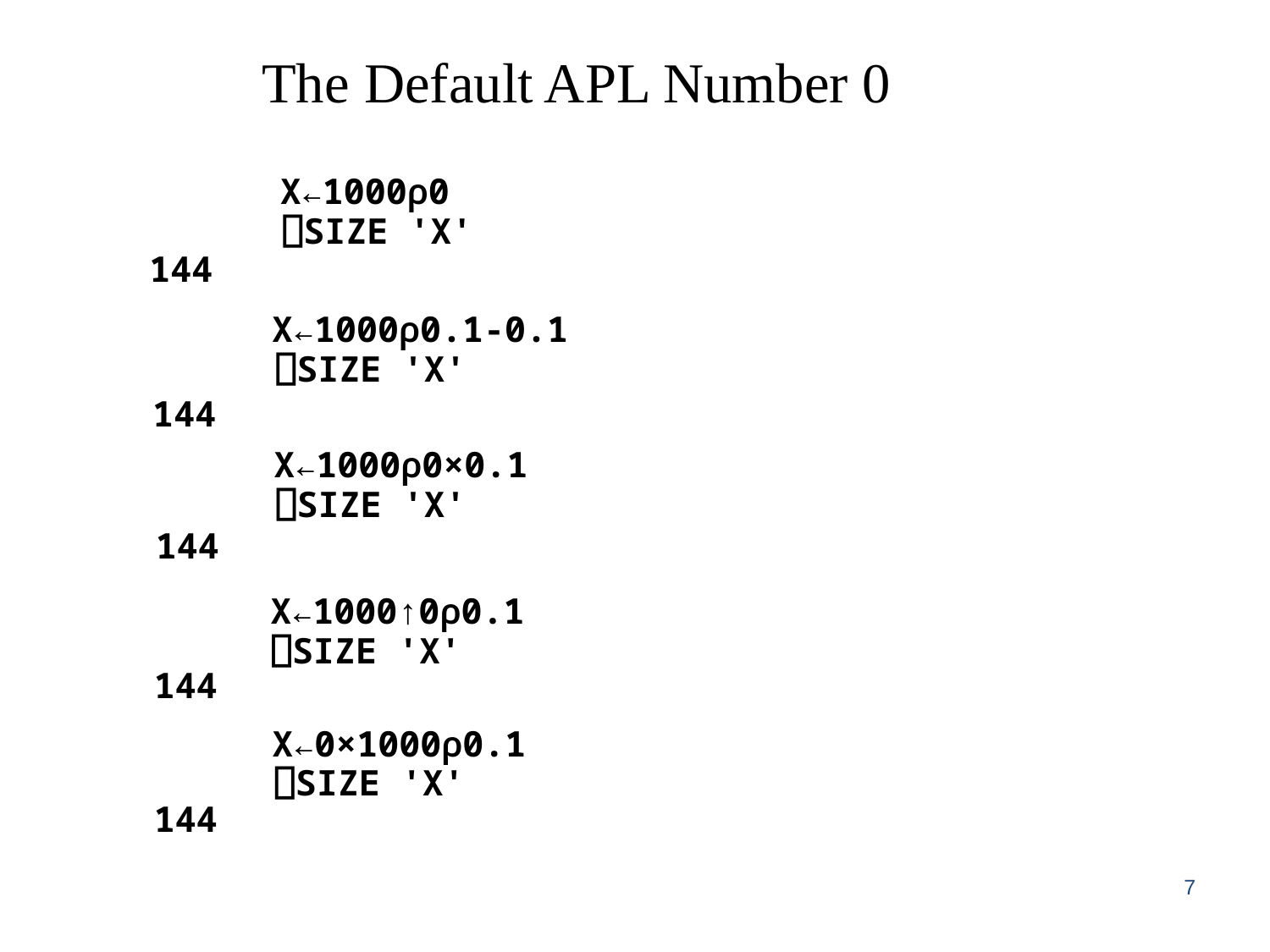

# The Default APL Number 0
      X←1000⍴0
      ⎕SIZE 'X'
144
      X←1000⍴0.1-0.1
      ⎕SIZE 'X'
144
      X←1000⍴0×0.1

      ⎕SIZE 'X'
144
      X←1000↑0⍴0.1
     ⎕SIZE 'X'
144
 X←0×1000⍴0.1

     ⎕SIZE 'X'
144
7